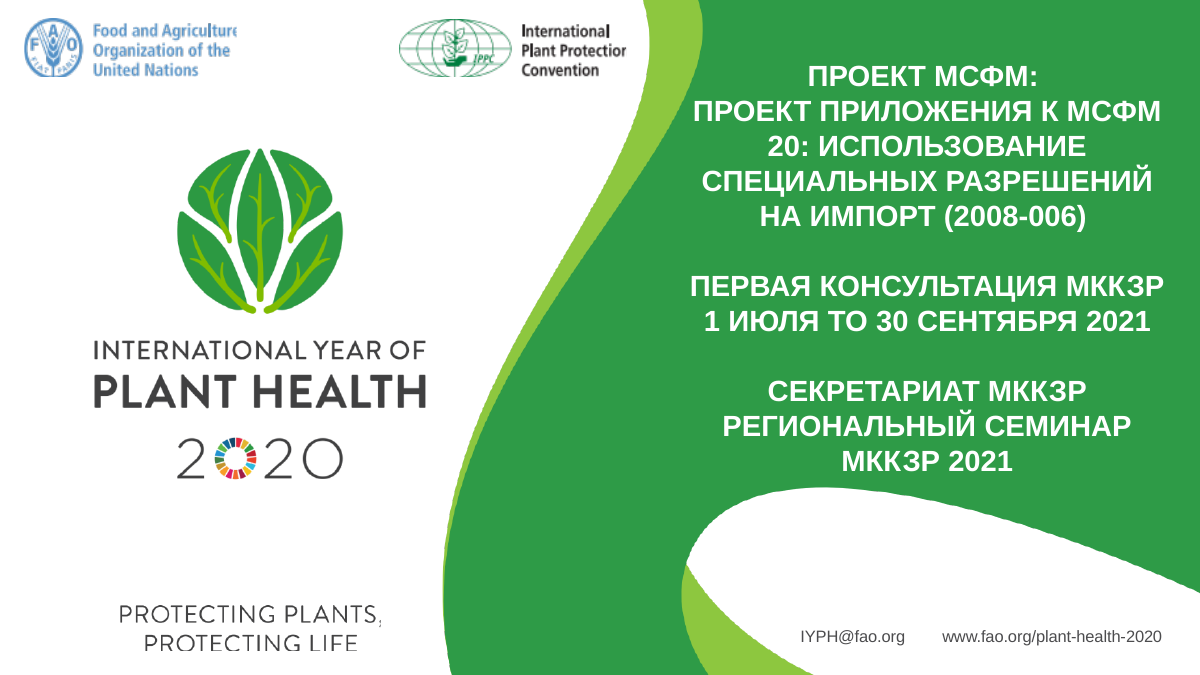

# Проект мсфм: проект приложения к мсфм 20: использование специальных разрешений на импорт (2008-006) первая консультация мккзр 1 июля to 30 сентября 2021 секретариат мккзр региональный семинар мккзр 2021